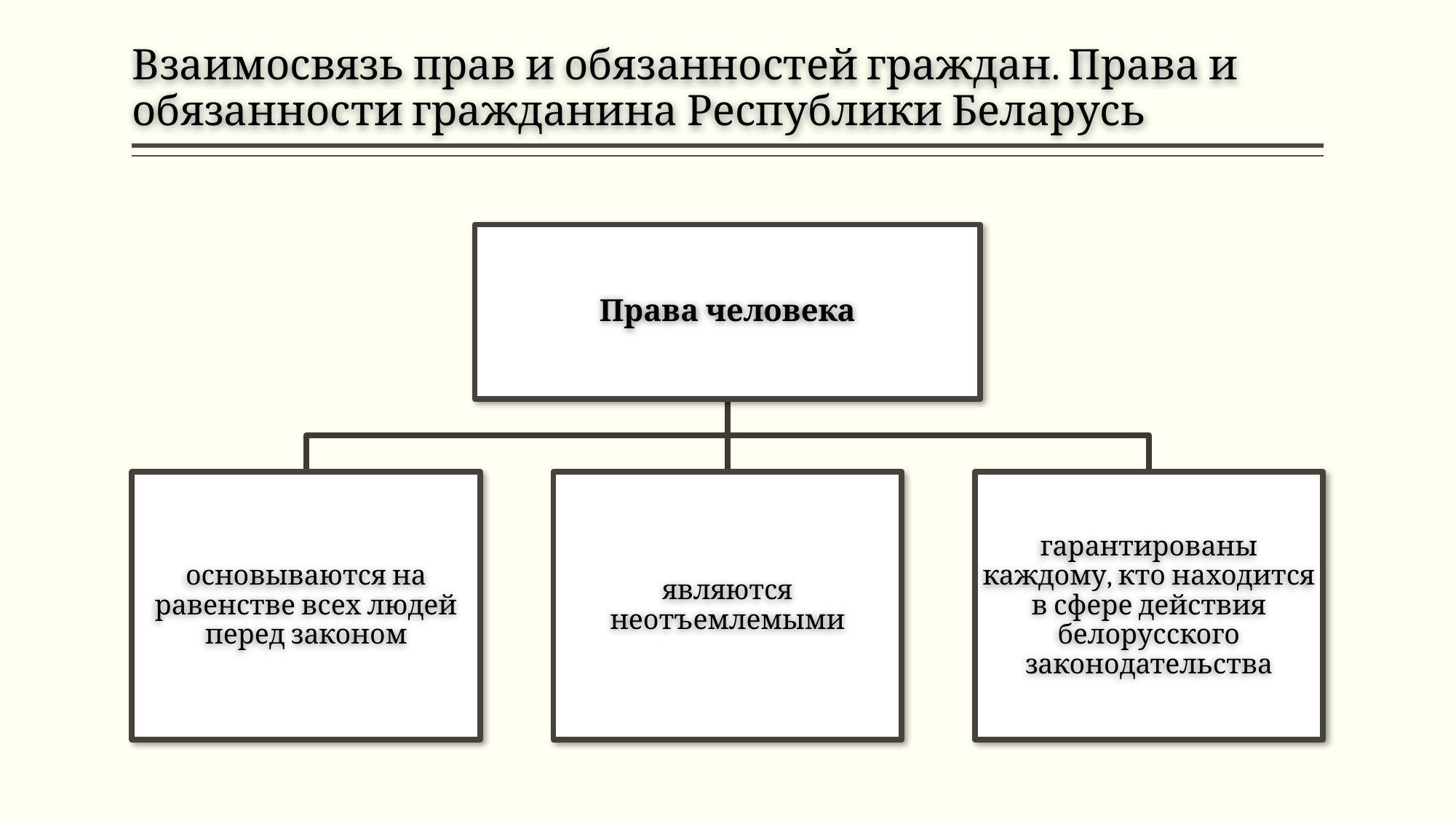

# Взаимосвязь прав и обязанностей граждан. Права и обязанности гражданина Республики Беларусь

Права человека

основываются на равенстве всех людей перед законом

являются неотъемлемыми

гарантированы каждому, кто находится в сфере действия белорусского законодательства